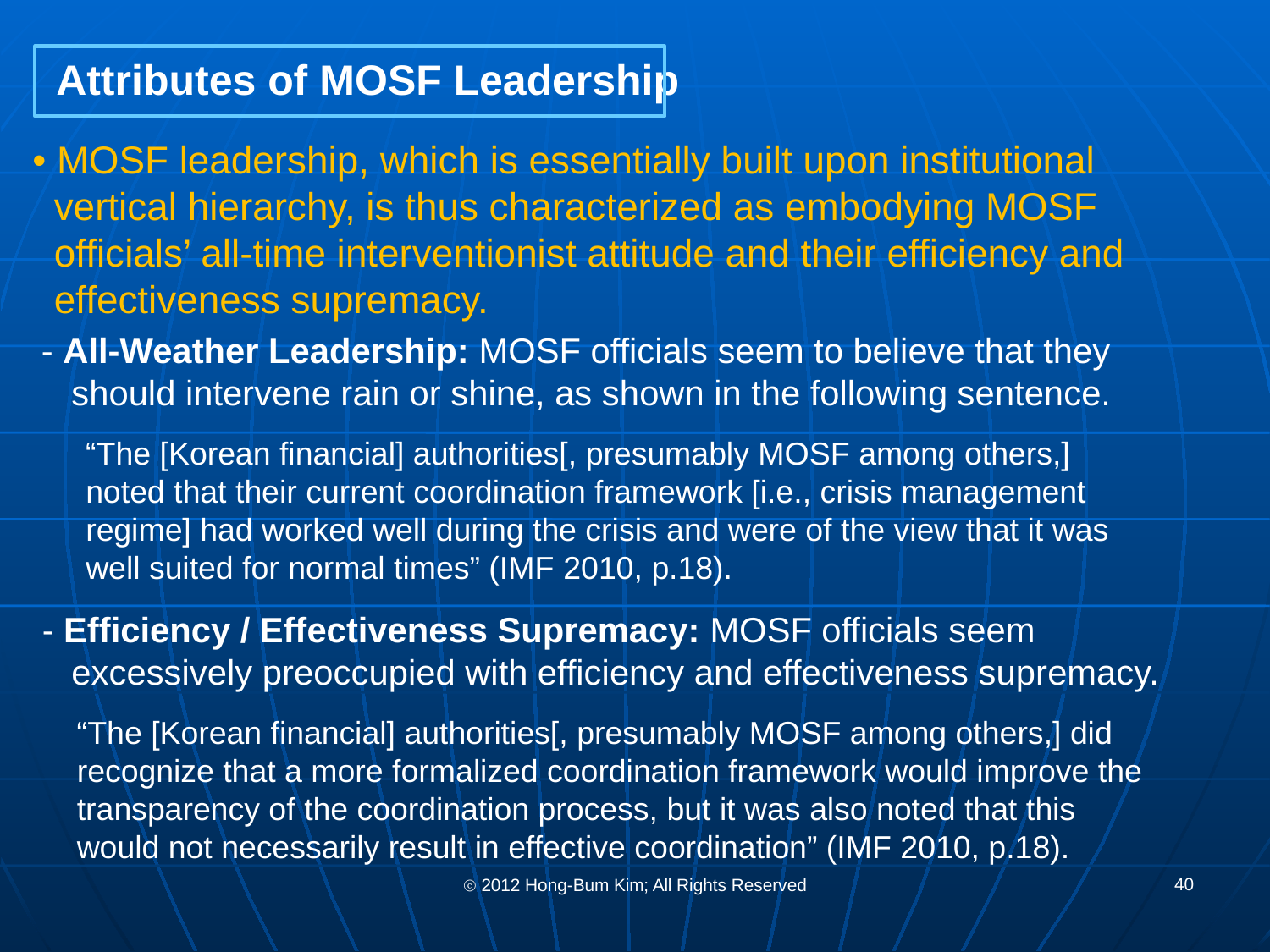

Attributes of MOSF Leadership

• MOSF leadership, which is essentially built upon institutional
  vertical hierarchy, is thus characterized as embodying MOSF
  officials’ all-time interventionist attitude and their efficiency and
  effectiveness supremacy.

 - All-Weather Leadership: MOSF officials seem to believe that they
    should intervene rain or shine, as shown in the following sentence.

      “The [Korean financial] authorities[, presumably MOSF among others,]
      noted that their current coordination framework [i.e., crisis management
      regime] had worked well during the crisis and were of the view that it was
      well suited for normal times” (IMF 2010, p.18).

 - Efficiency / Effectiveness Supremacy: MOSF officials seem
    excessively preoccupied with efficiency and effectiveness supremacy.

     “The [Korean financial] authorities[, presumably MOSF among others,] did
     recognize that a more formalized coordination framework would improve the
     transparency of the coordination process, but it was also noted that this
     would not necessarily result in effective coordination” (IMF 2010, p.18).

40
ⓒ 2012 Hong-Bum Kim; All Rights Reserved